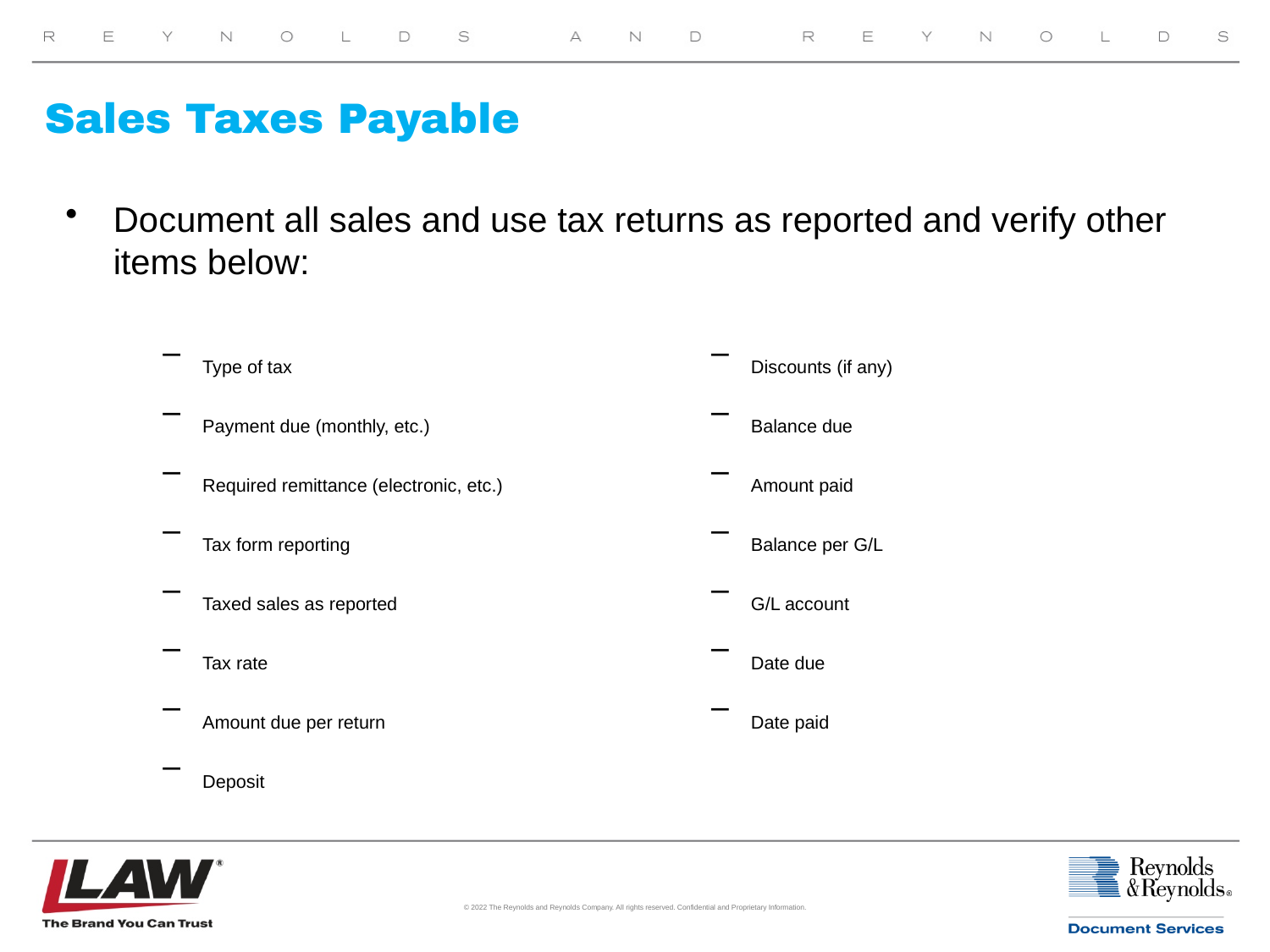

# Sales Taxes Payable
Document all sales and use tax returns as reported and verify other items below:
Type of tax
Payment due (monthly, etc.)
Required remittance (electronic, etc.)
Tax form reporting
Taxed sales as reported
Tax rate
Amount due per return
Deposit
Discounts (if any)
Balance due
Amount paid
Balance per G/L
G/L account
Date due
Date paid